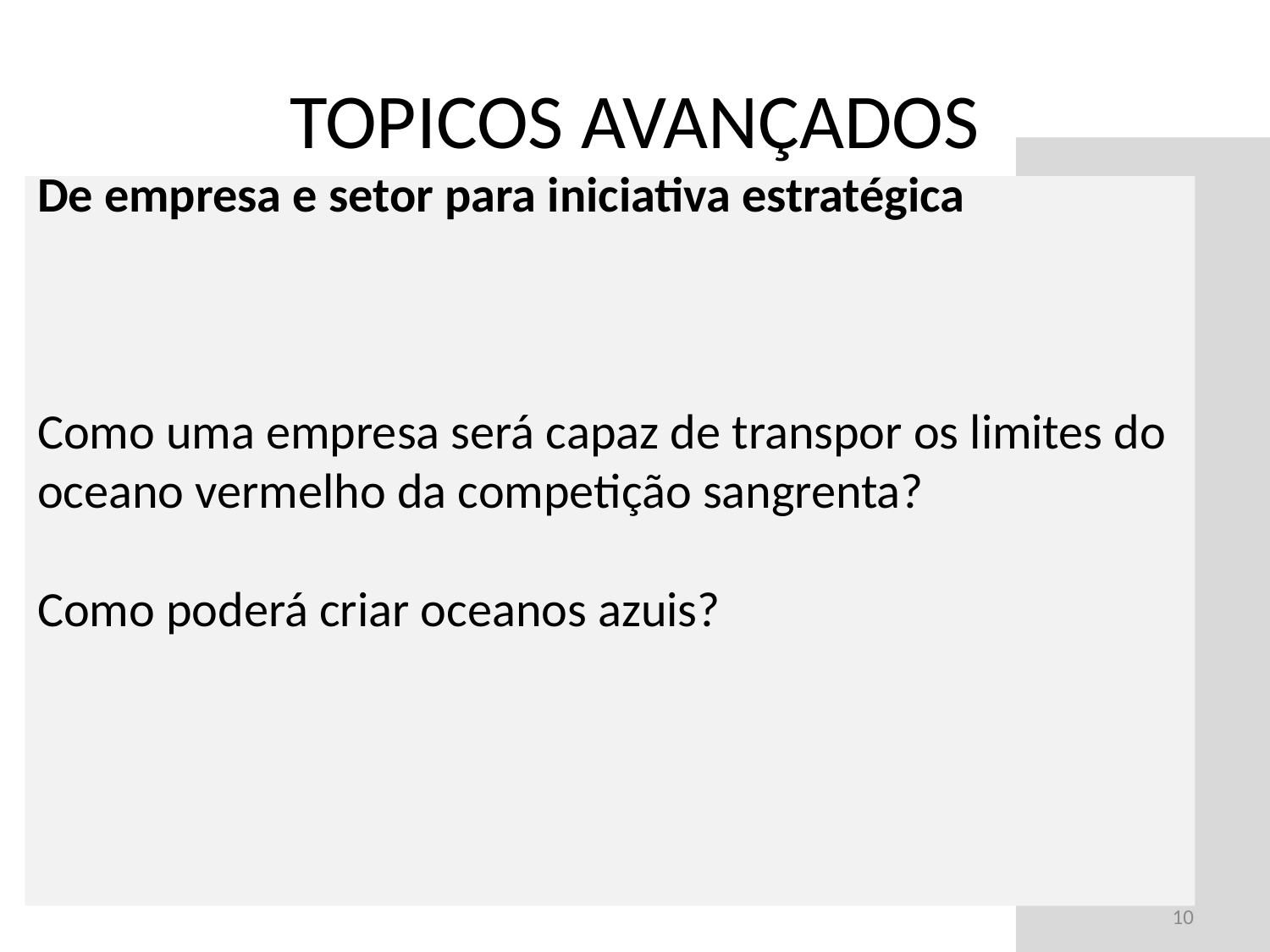

# TOPICOS AVANÇADOS

De empresa e setor para iniciativa estratégica

Como uma empresa será capaz de transpor os limites do oceano vermelho da competição sangrenta?

Como poderá criar oceanos azuis?

10